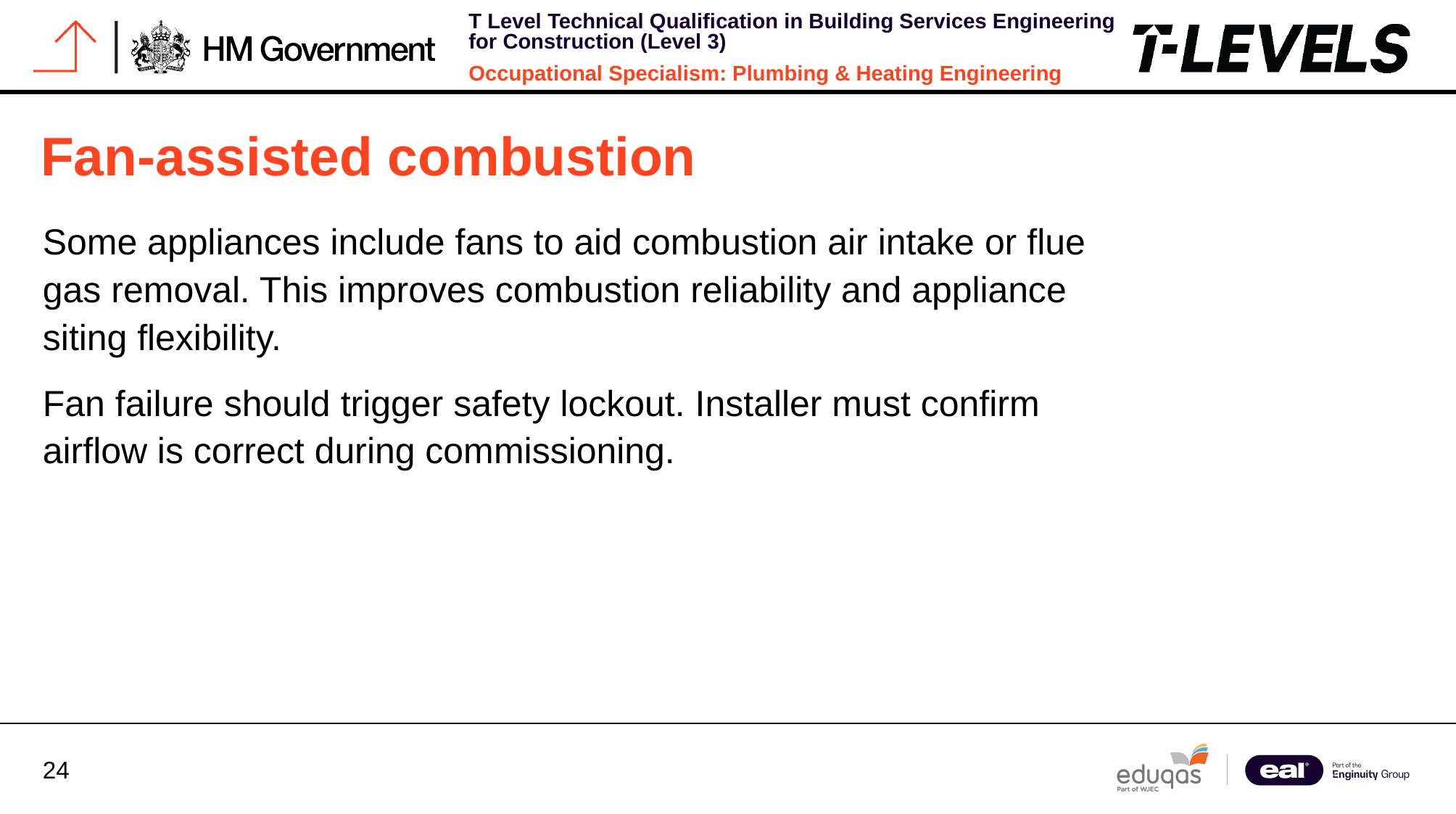

# Fan-assisted combustion
Some appliances include fans to aid combustion air intake or flue gas removal. This improves combustion reliability and appliance siting flexibility.
Fan failure should trigger safety lockout. Installer must confirm airflow is correct during commissioning.